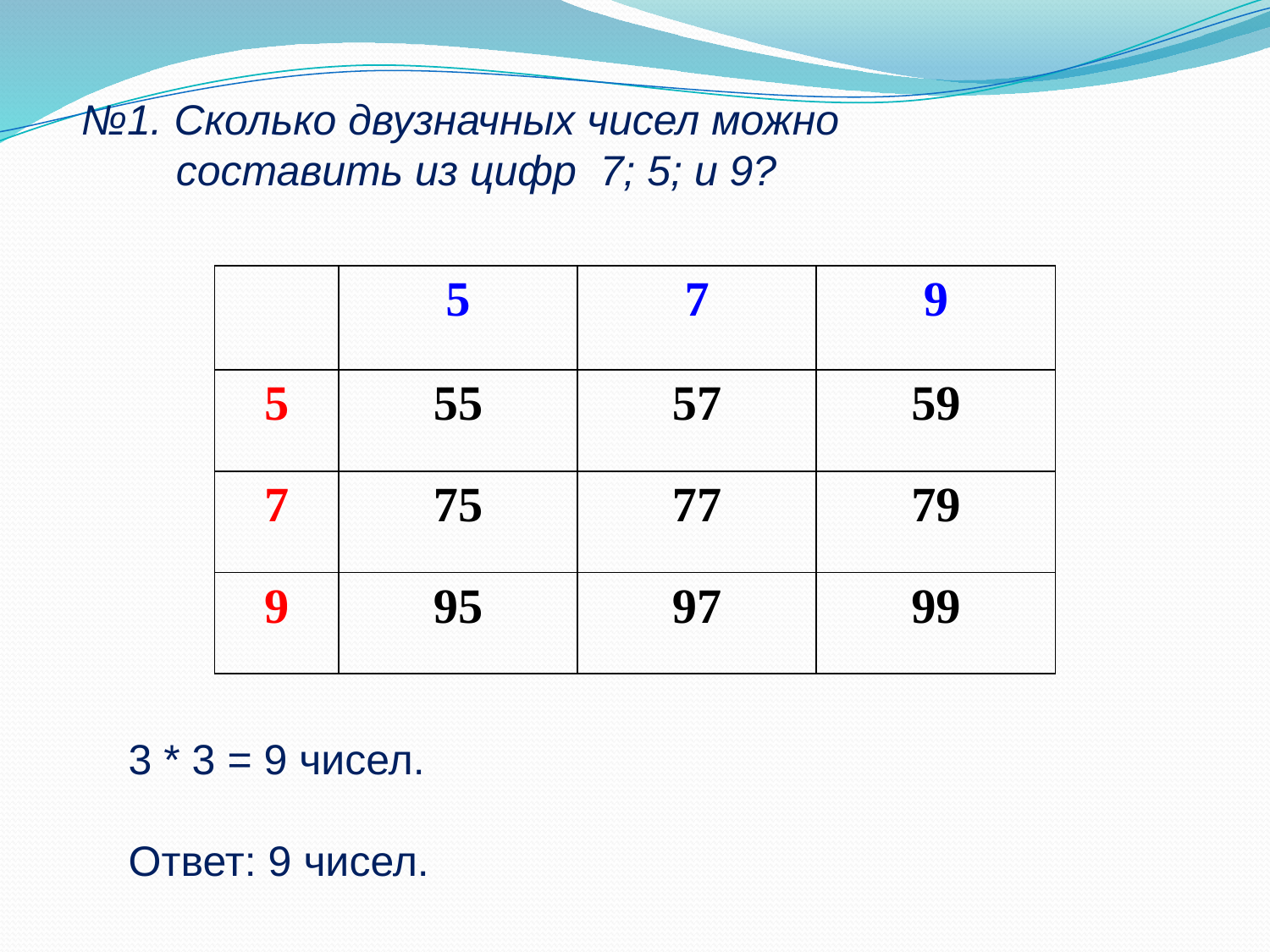

№1. Сколько двузначных чисел можно
        составить из цифр  7; 5; и 9?
|  | 5 | 7 | 9 |
| --- | --- | --- | --- |
| 5 | 55 | 57 | 59 |
| 7 | 75 | 77 | 79 |
| 9 | 95 | 97 | 99 |
3 * 3 = 9 чисел.

Ответ: 9 чисел.